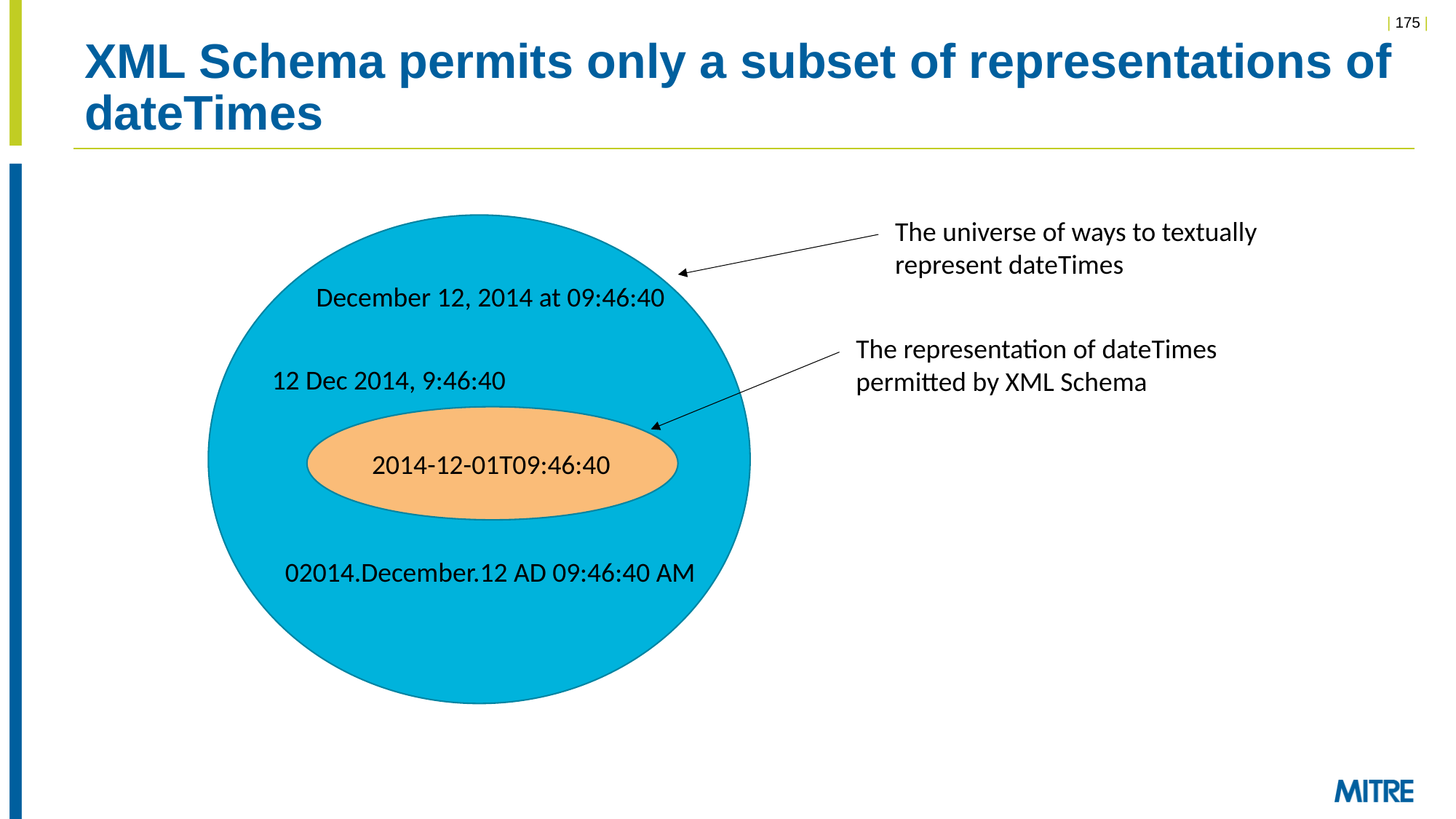

# XML Schema permits only a subset of representations of dateTimes
The universe of ways to textually represent dateTimes

December 12, 2014 at 09:46:40
The representation of dateTimes permitted by XML Schema
12 Dec 2014, 9:46:40
2014-12-01T09:46:40
02014.December.12 AD 09:46:40 AM